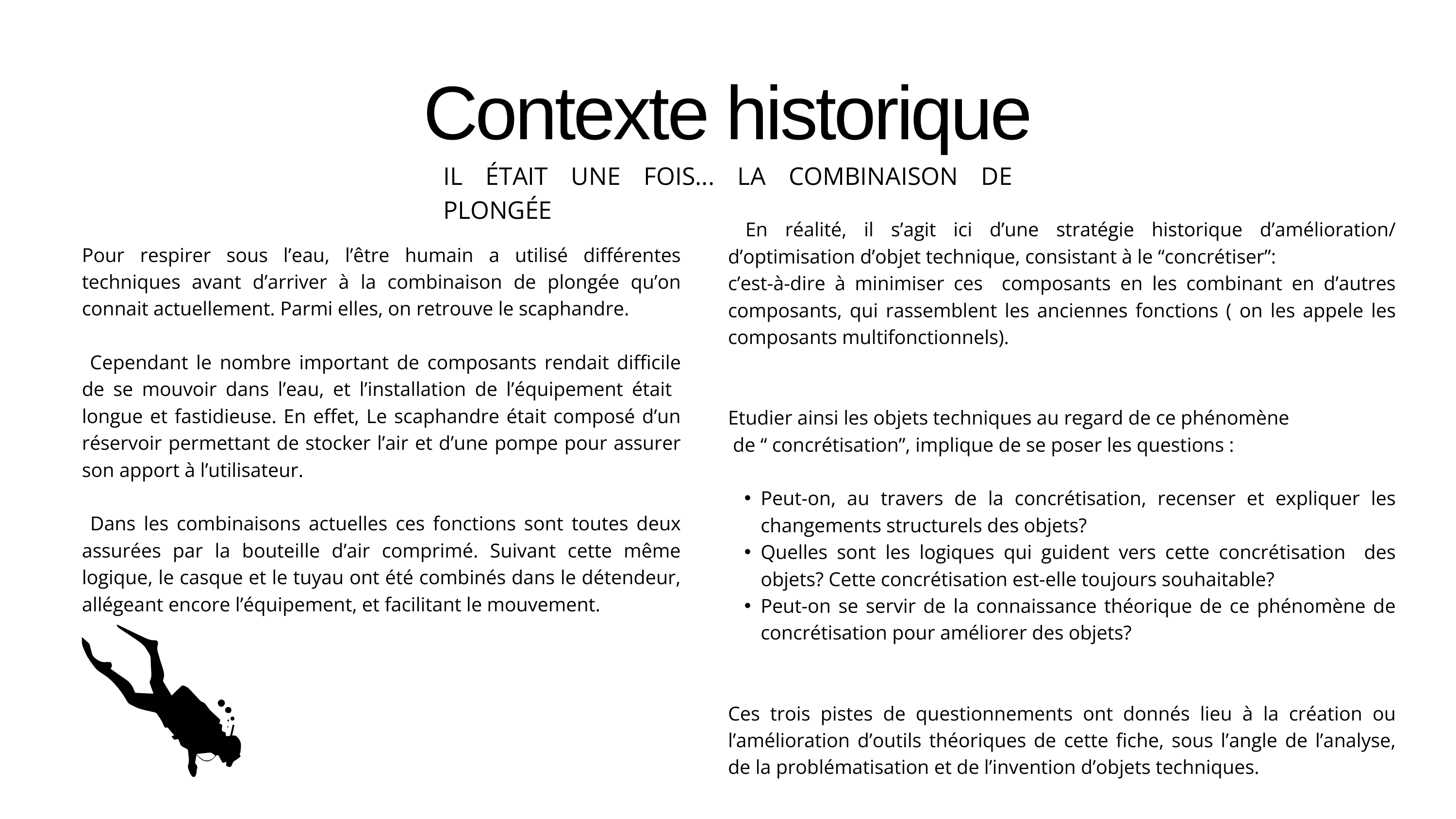

Contexte historique
IL ÉTAIT UNE FOIS... LA COMBINAISON DE PLONGÉE

 En réalité, il s’agit ici d’une stratégie historique d’amélioration/ d’optimisation d’objet technique, consistant à le “concrétiser”:
c’est-à-dire à minimiser ces  composants en les combinant en d’autres composants, qui rassemblent les anciennes fonctions ( on les appele les composants multifonctionnels).

Etudier ainsi les objets techniques au regard de ce phénomène
 de “ concrétisation”, implique de se poser les questions :

Peut-on, au travers de la concrétisation, recenser et expliquer les changements structurels des objets?
Quelles sont les logiques qui guident vers cette concrétisation  des objets? Cette concrétisation est-elle toujours souhaitable?
Peut-on se servir de la connaissance théorique de ce phénomène de concrétisation pour améliorer des objets?

Ces trois pistes de questionnements ont donnés lieu à la création ou l’amélioration d’outils théoriques de cette fiche, sous l’angle de l’analyse, de la problématisation et de l’invention d’objets techniques.

Pour respirer sous l’eau, l’être humain a utilisé différentes techniques avant d’arriver à la combinaison de plongée qu’on connait actuellement. Parmi elles, on retrouve le scaphandre.

 Cependant le nombre important de composants rendait difficile de se mouvoir dans l’eau, et l’installation de l’équipement était  longue et fastidieuse. En effet, Le scaphandre était composé d’un réservoir permettant de stocker l’air et d’une pompe pour assurer son apport à l’utilisateur.

 Dans les combinaisons actuelles ces fonctions sont toutes deux assurées par la bouteille d’air comprimé. Suivant cette même logique, le casque et le tuyau ont été combinés dans le détendeur, allégeant encore l’équipement, et facilitant le mouvement.